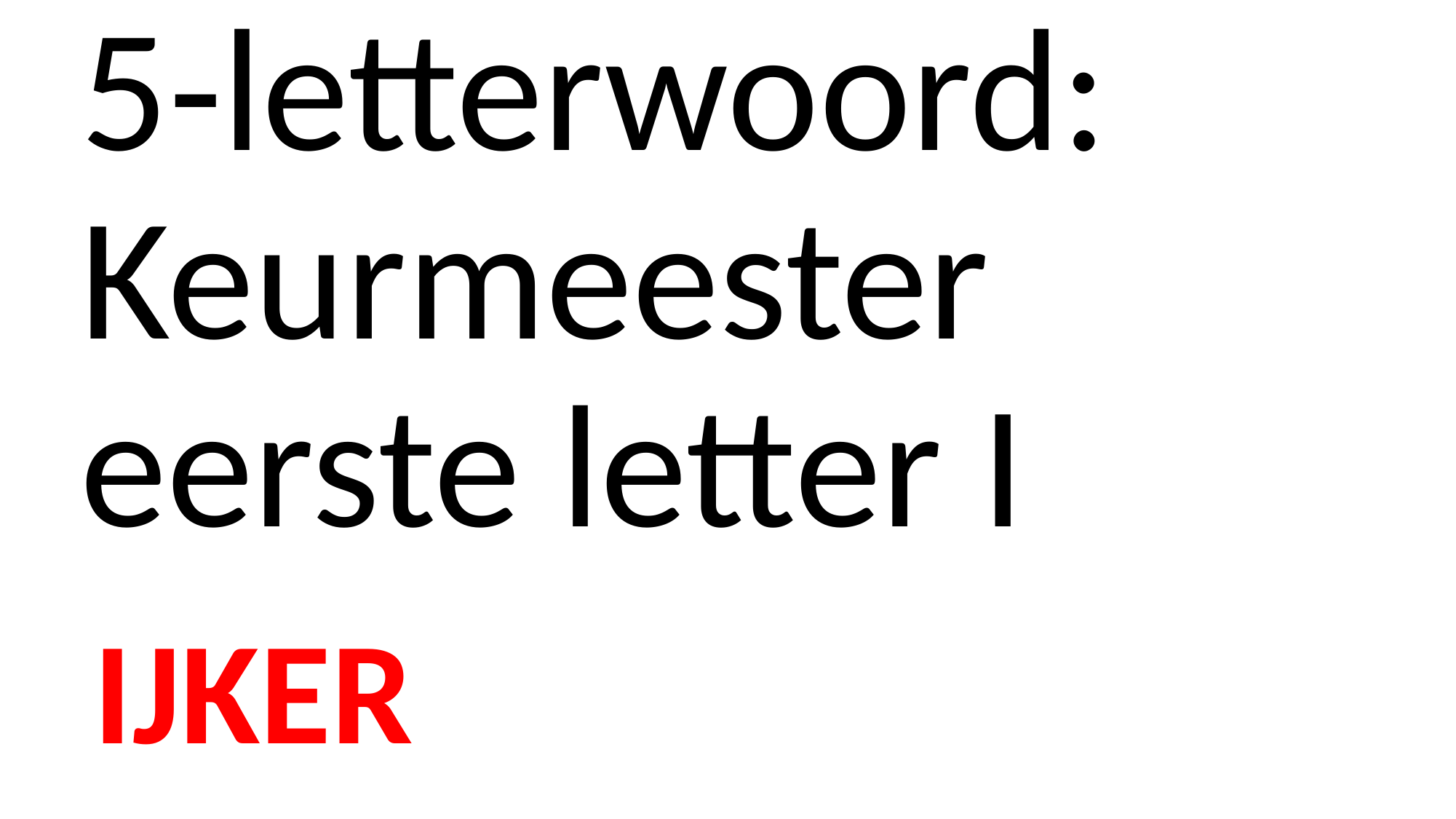

# 5-letterwoord: Keurmeester eerste letter I
IJKER